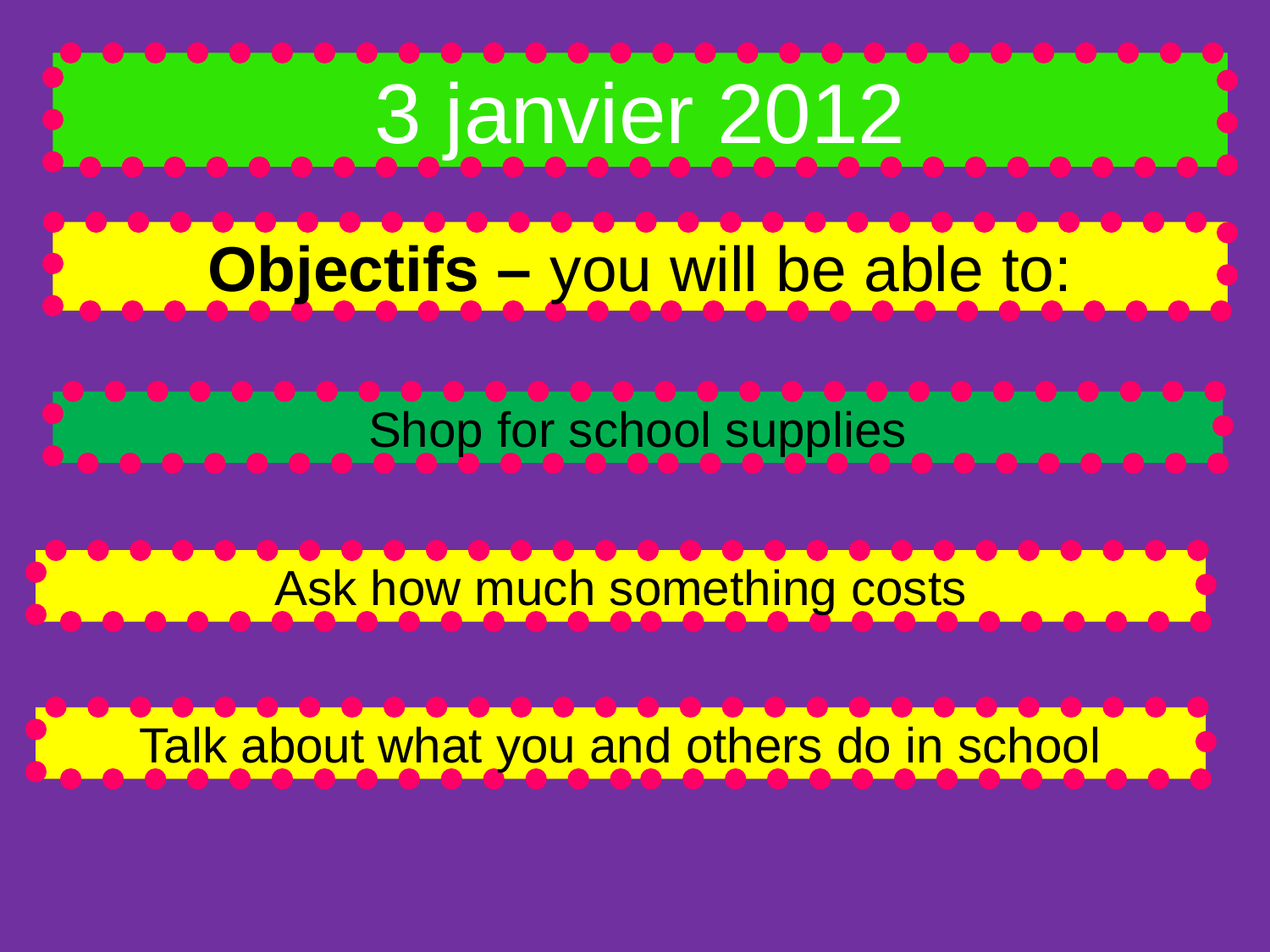

3 janvier 2012
Objectifs – you will be able to:
Shop for school supplies
Ask how much something costs
Talk about what you and others do in school